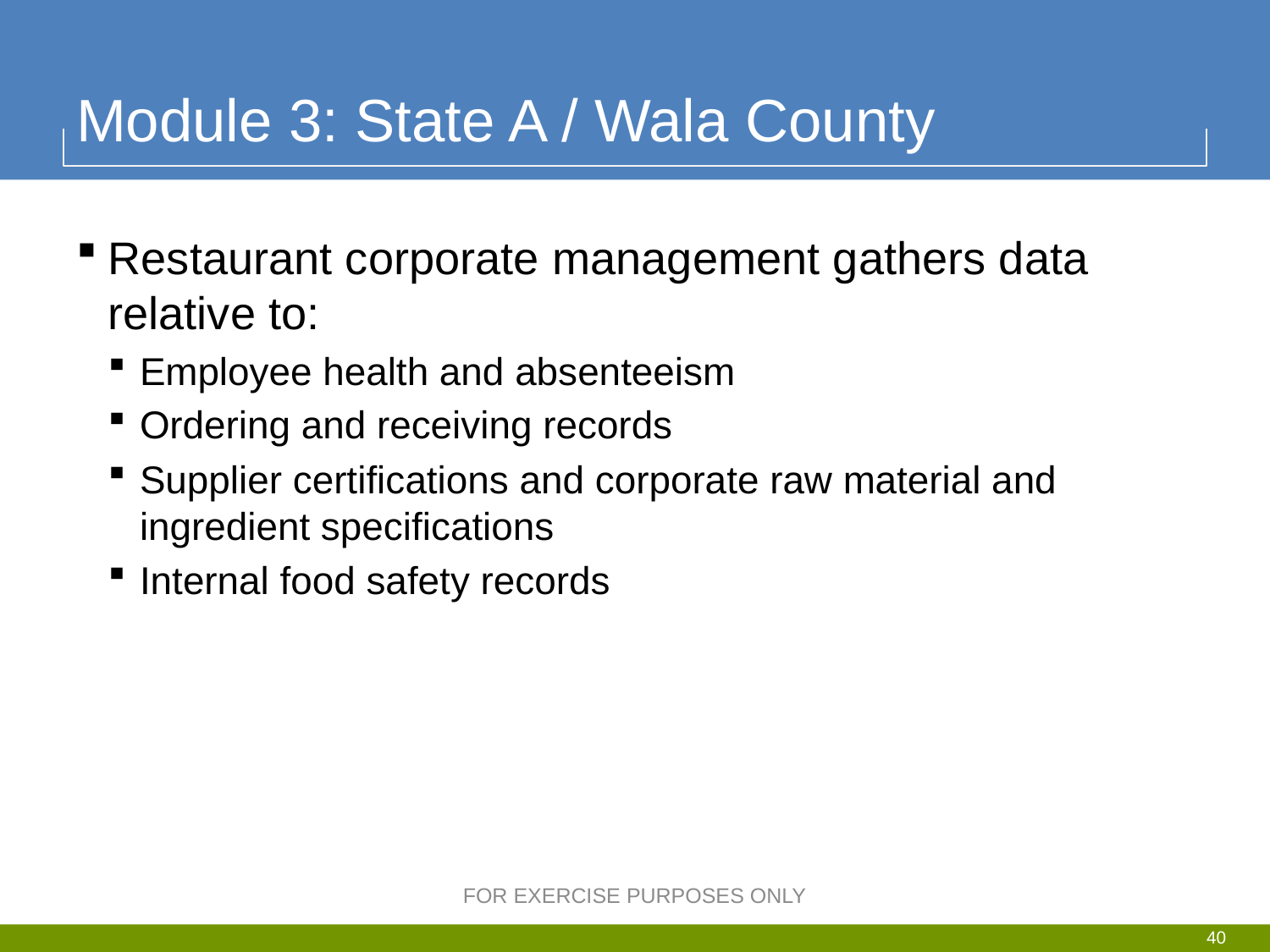

# Module 3: State A / Wala County
Restaurant corporate management gathers data relative to:
Employee health and absenteeism
Ordering and receiving records
Supplier certifications and corporate raw material and ingredient specifications
Internal food safety records
FOR EXERCISE PURPOSES ONLY